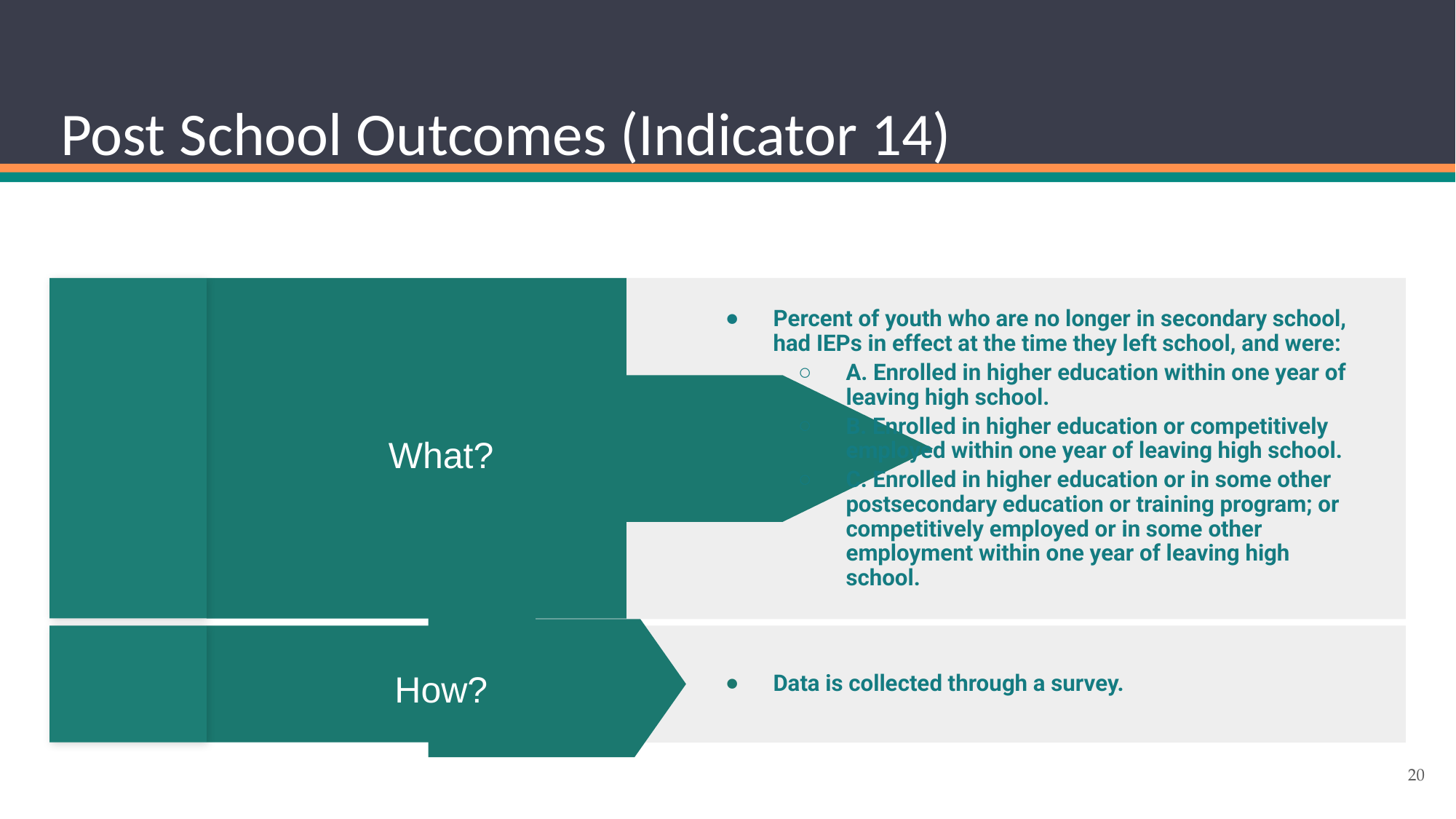

# Post School Outcomes (Indicator 14)

Percent of youth who are no longer in secondary school, had IEPs in effect at the time they left school, and were:
A. Enrolled in higher education within one year of leaving high school.
B. Enrolled in higher education or competitively employed within one year of leaving high school.
C. Enrolled in higher education or in some other postsecondary education or training program; or competitively employed or in some other employment within one year of leaving high school.
What?

Data is collected through a survey.
How?
20